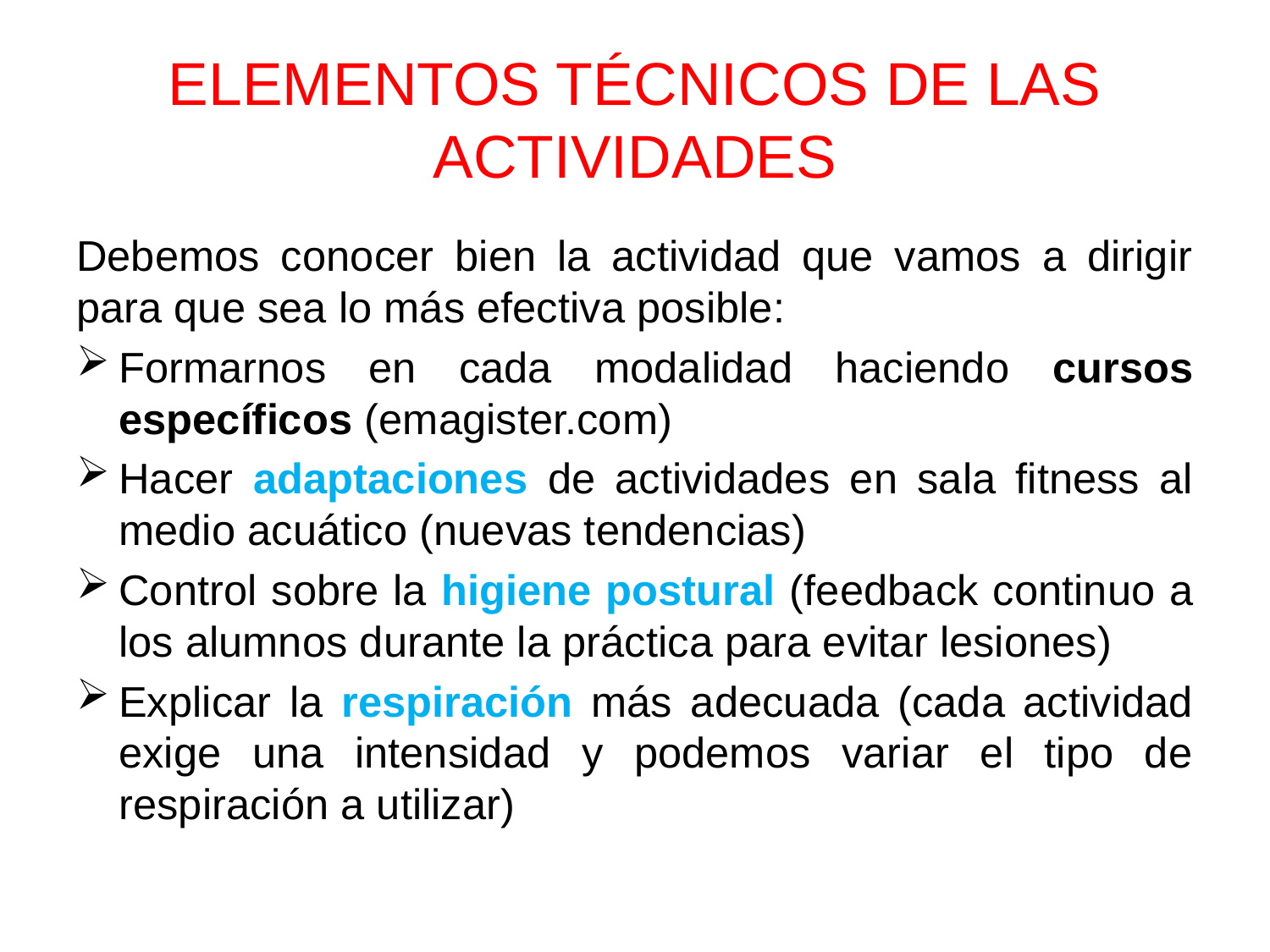

# ELEMENTOS TÉCNICOS DE LAS ACTIVIDADES
Debemos conocer bien la actividad que vamos a dirigir para que sea lo más efectiva posible:
Formarnos en cada modalidad haciendo cursos específicos (emagister.com)
Hacer adaptaciones de actividades en sala fitness al medio acuático (nuevas tendencias)
Control sobre la higiene postural (feedback continuo a los alumnos durante la práctica para evitar lesiones)
Explicar la respiración más adecuada (cada actividad exige una intensidad y podemos variar el tipo de respiración a utilizar)